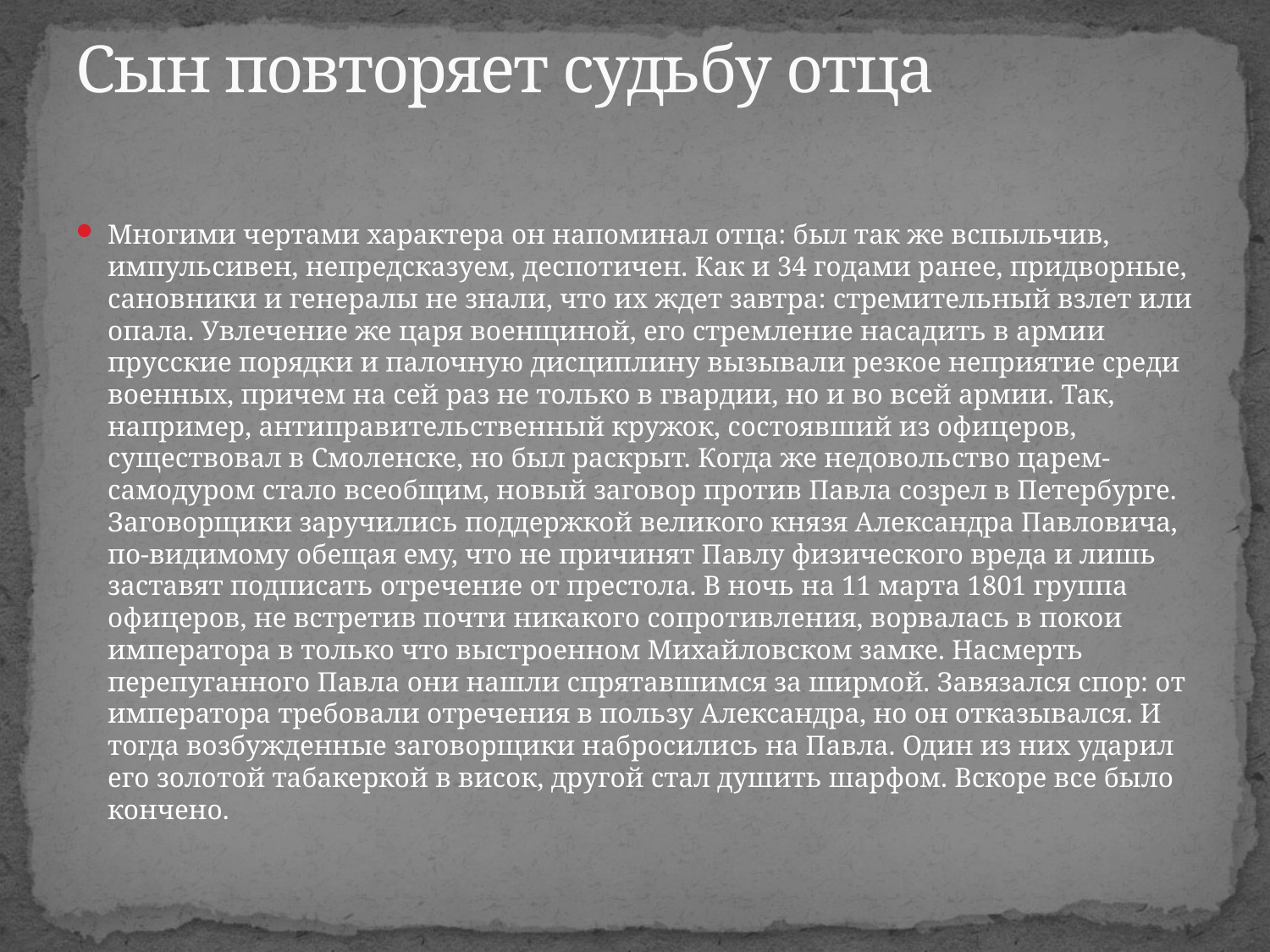

# Сын повторяет судьбу отца
Многими чертами характера он напоминал отца: был так же вспыльчив, импульсивен, непредсказуем, деспотичен. Как и 34 годами ранее, придворные, сановники и генералы не знали, что их ждет завтра: стремительный взлет или опала. Увлечение же царя военщиной, его стремление насадить в армии прусские порядки и палочную дисциплину вызывали резкое неприятие среди военных, причем на сей раз не только в гвардии, но и во всей армии. Так, например, антиправительственный кружок, состоявший из офицеров, существовал в Смоленске, но был раскрыт. Когда же недовольство царем-самодуром стало всеобщим, новый заговор против Павла созрел в Петербурге. Заговорщики заручились поддержкой великого князя Александра Павловича, по-видимому обещая ему, что не причинят Павлу физического вреда и лишь заставят подписать отречение от престола. В ночь на 11 марта 1801 группа офицеров, не встретив почти никакого сопротивления, ворвалась в покои императора в только что выстроенном Михайловском замке. Насмерть перепуганного Павла они нашли спрятавшимся за ширмой. Завязался спор: от императора требовали отречения в пользу Александра, но он отказывался. И тогда возбужденные заговорщики набросились на Павла. Один из них ударил его золотой табакеркой в висок, другой стал душить шарфом. Вскоре все было кончено.